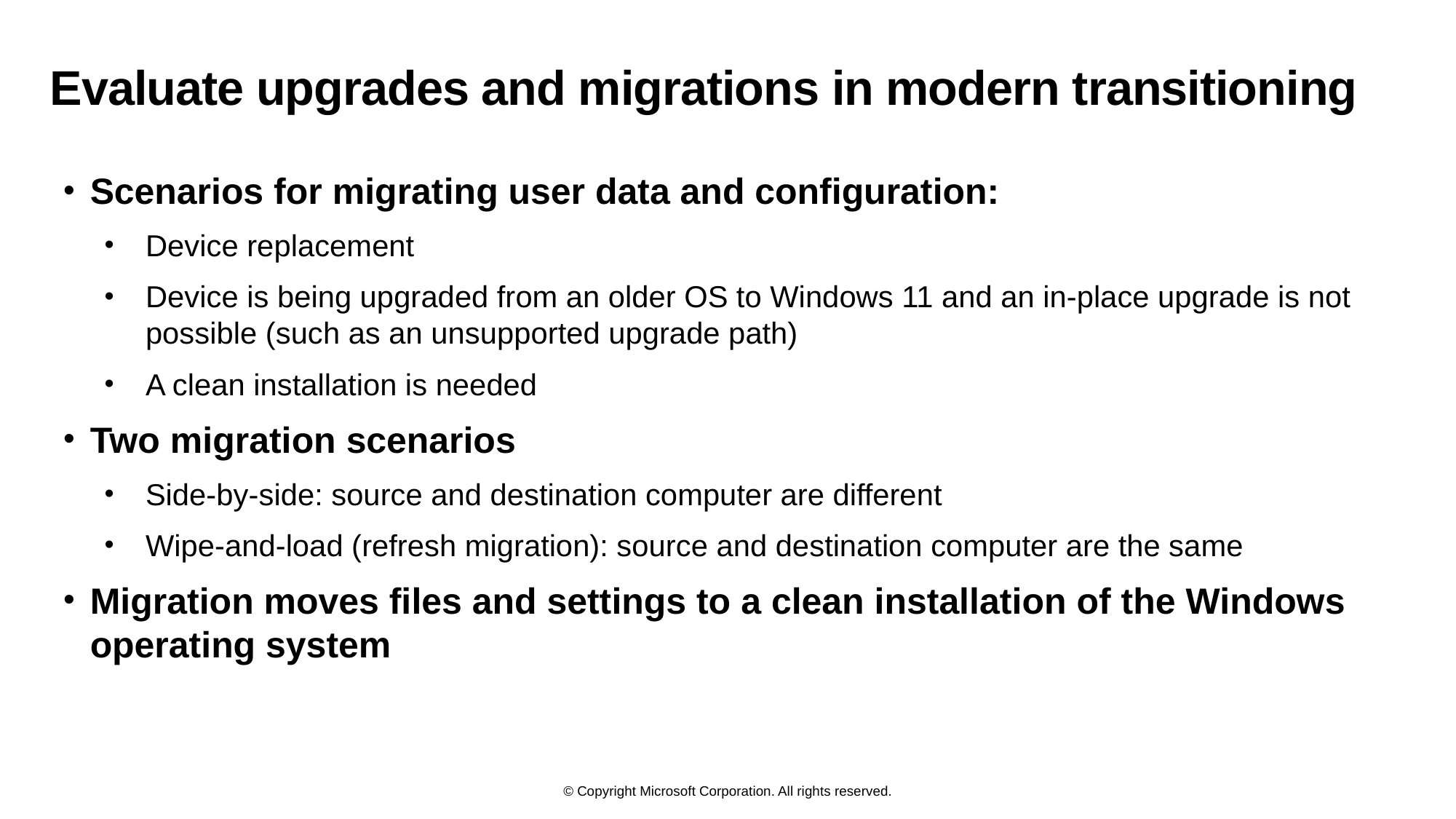

# Evaluate upgrades and migrations in modern transitioning
Scenarios for migrating user data and configuration:
Device replacement
Device is being upgraded from an older OS to Windows 11 and an in-place upgrade is not possible (such as an unsupported upgrade path)
A clean installation is needed
Two migration scenarios
Side-by-side: source and destination computer are different
Wipe-and-load (refresh migration): source and destination computer are the same
Migration moves files and settings to a clean installation of the Windows operating system